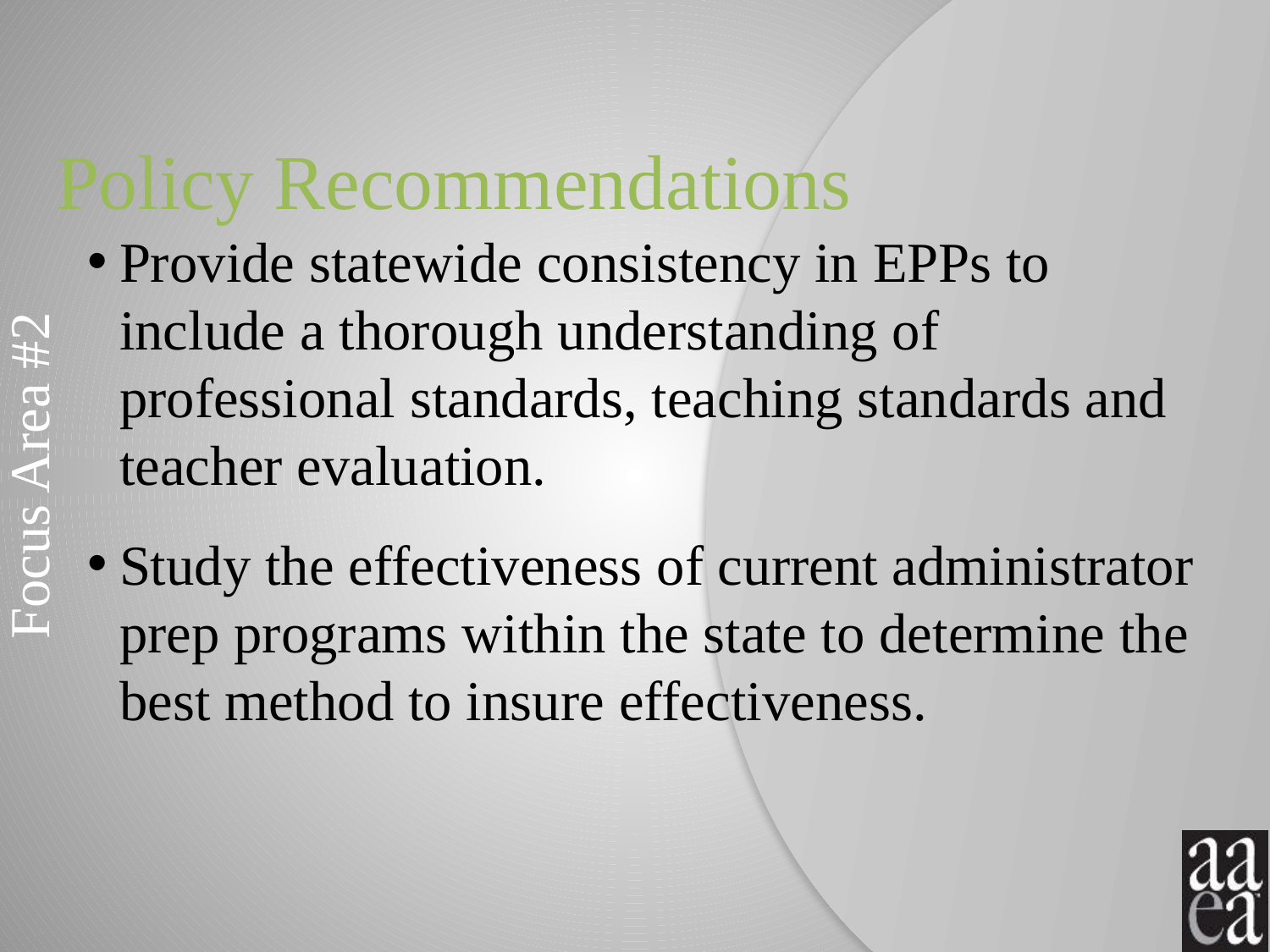

# Policy Recommendations
Provide statewide consistency in EPPs to include a thorough understanding of professional standards, teaching standards and teacher evaluation.
Study the effectiveness of current administrator prep programs within the state to determine the best method to insure effectiveness.
Focus Area #2